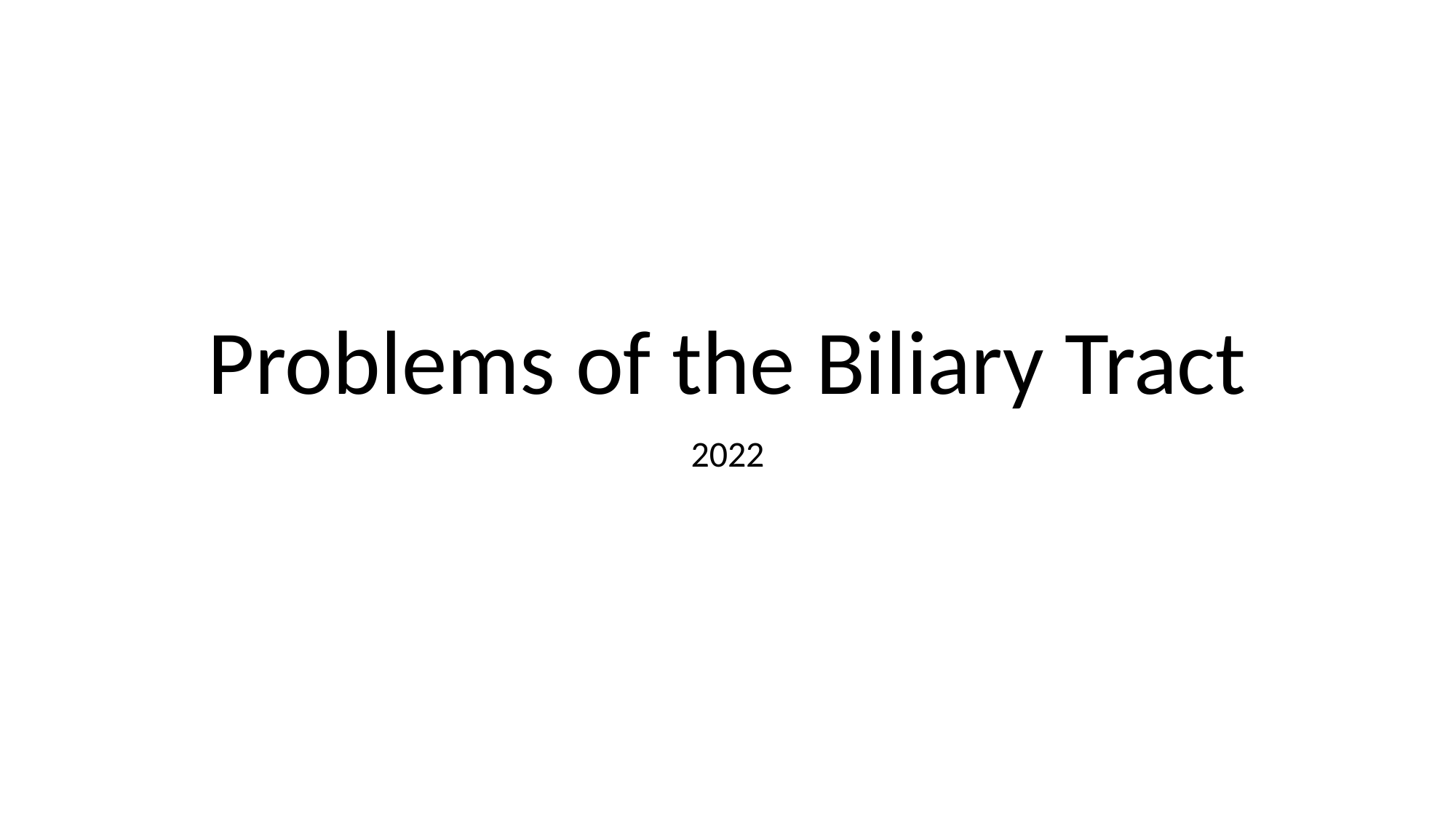

# Problems of the Biliary Tract
2022